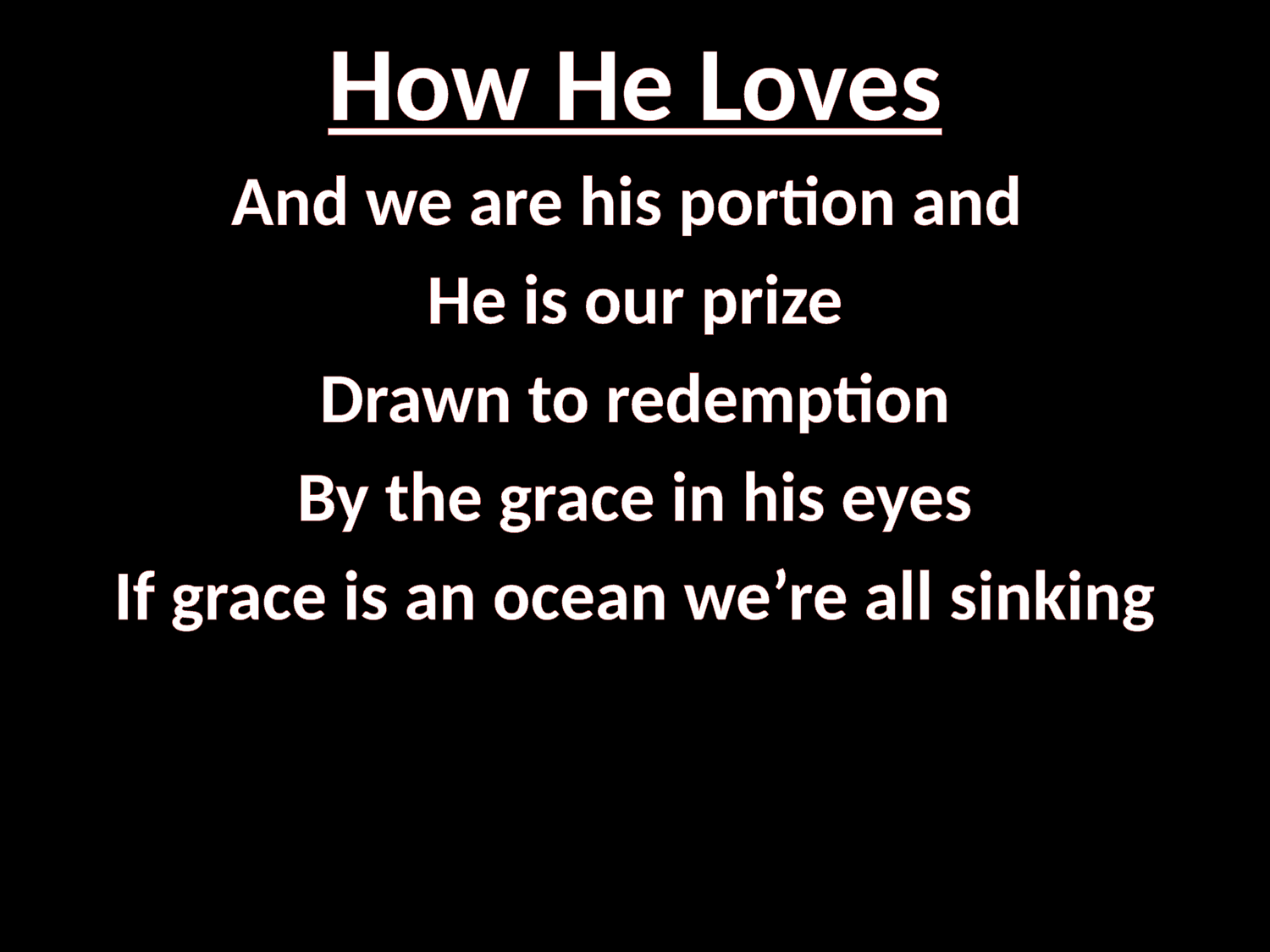

# How He Loves
And we are his portion and
He is our prize
Drawn to redemption
By the grace in his eyes
If grace is an ocean we’re all sinking